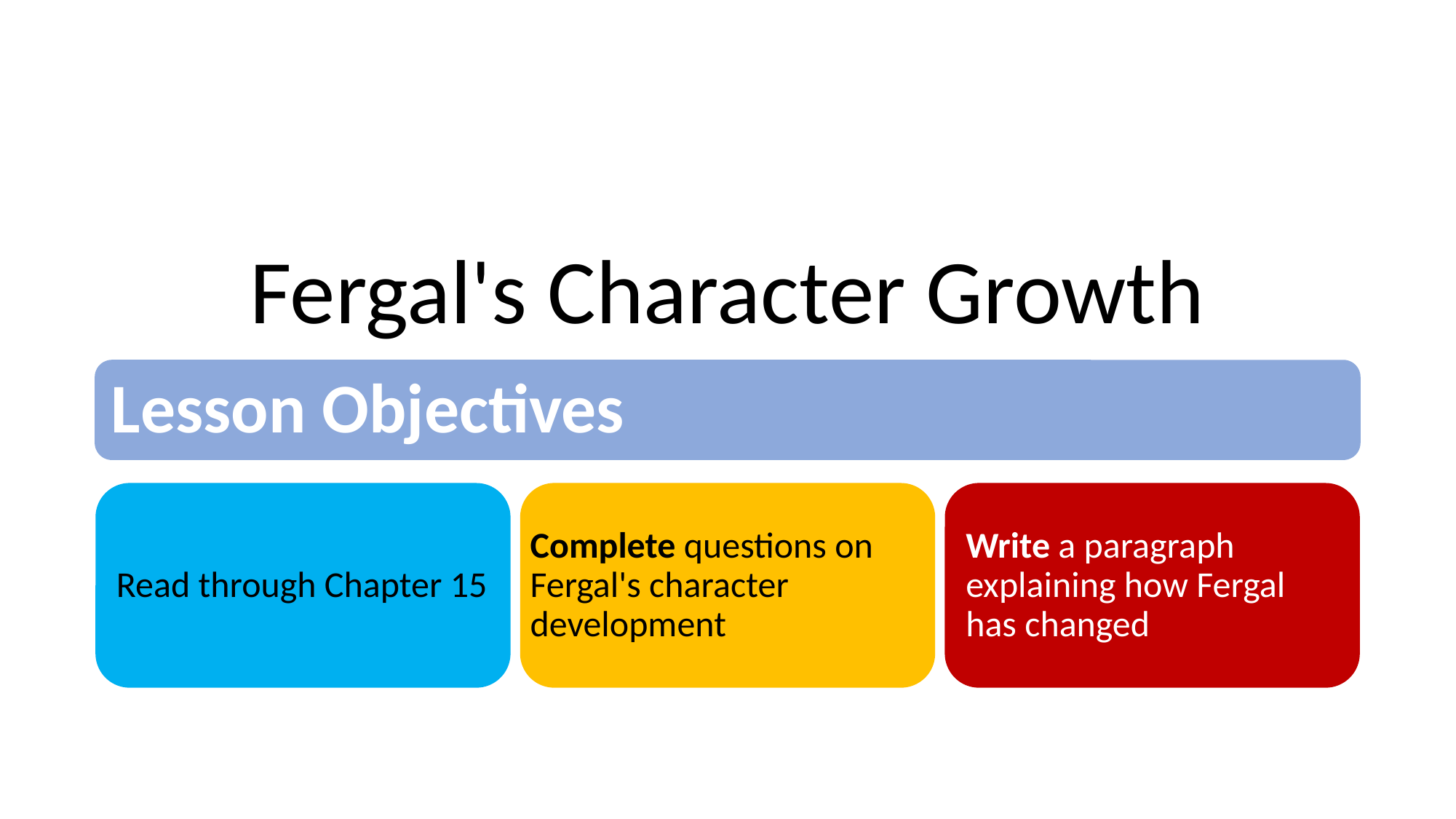

# Fergal's Character Growth
Lesson Objectives
Read through Chapter 15
Complete questions on Fergal's character development
Write a paragraph explaining how Fergal has changed